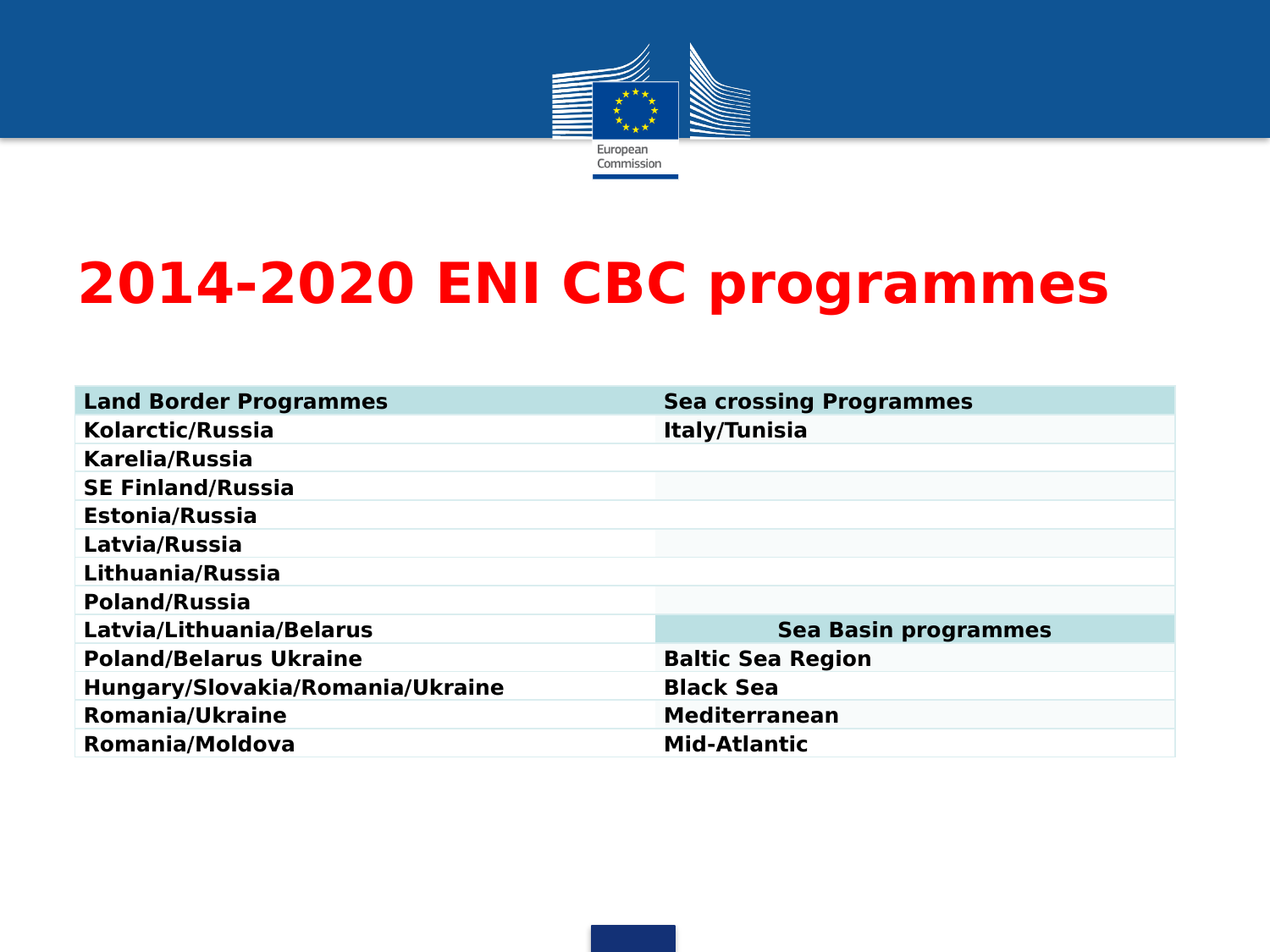

# 2014-2020 ENI CBC programmes
| Land Border Programmes | Sea crossing Programmes |
| --- | --- |
| Kolarctic/Russia | Italy/Tunisia |
| Karelia/Russia |  |
| SE Finland/Russia |  |
| Estonia/Russia |  |
| Latvia/Russia |  |
| Lithuania/Russia |  |
| Poland/Russia |  |
| Latvia/Lithuania/Belarus | Sea Basin programmes |
| Poland/Belarus Ukraine | Baltic Sea Region |
| Hungary/Slovakia/Romania/Ukraine | Black Sea |
| Romania/Ukraine | Mediterranean |
| Romania/Moldova | Mid-Atlantic |